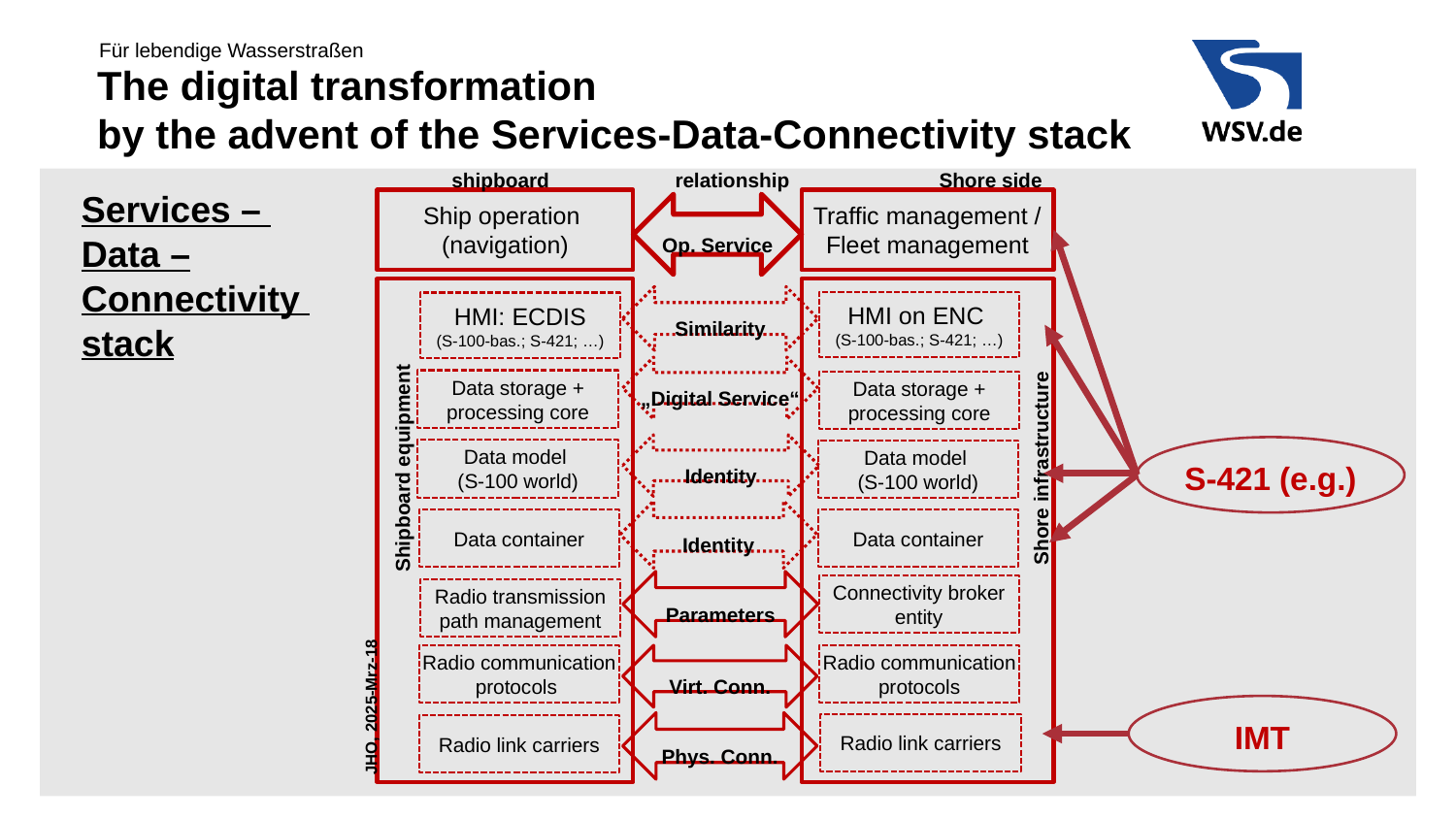

The digital transformation
by the advent of the Services-Data-Connectivity stack
shipboard
relationship
Shore side
Ship operation
(navigation)
Traffic management /
Fleet management
Op. Service

Similarity
HMI on ENC
(S-100-bas.; S-421; …)
HMI: ECDIS
(S-100-bas.; S-421; …)
„Digital Service“
Data storage +
processing core
Data storage +
processing core
Shipboard equipment
Shore infrastructure
Identity
Data model
(S-100 world)
Data model
(S-100 world)
Identity
Data container
Data container
Parameters
Connectivity broker
entity
Radio transmission
path management
Virt. Conn.
Radio communication
protocols
Radio communication
protocols
JHO, 2025-Mrz-18
Phys. Conn.
Radio link carriers
Radio link carriers
Services –
Data –
Connectivity
stack
S-421 (e.g.)
IMT